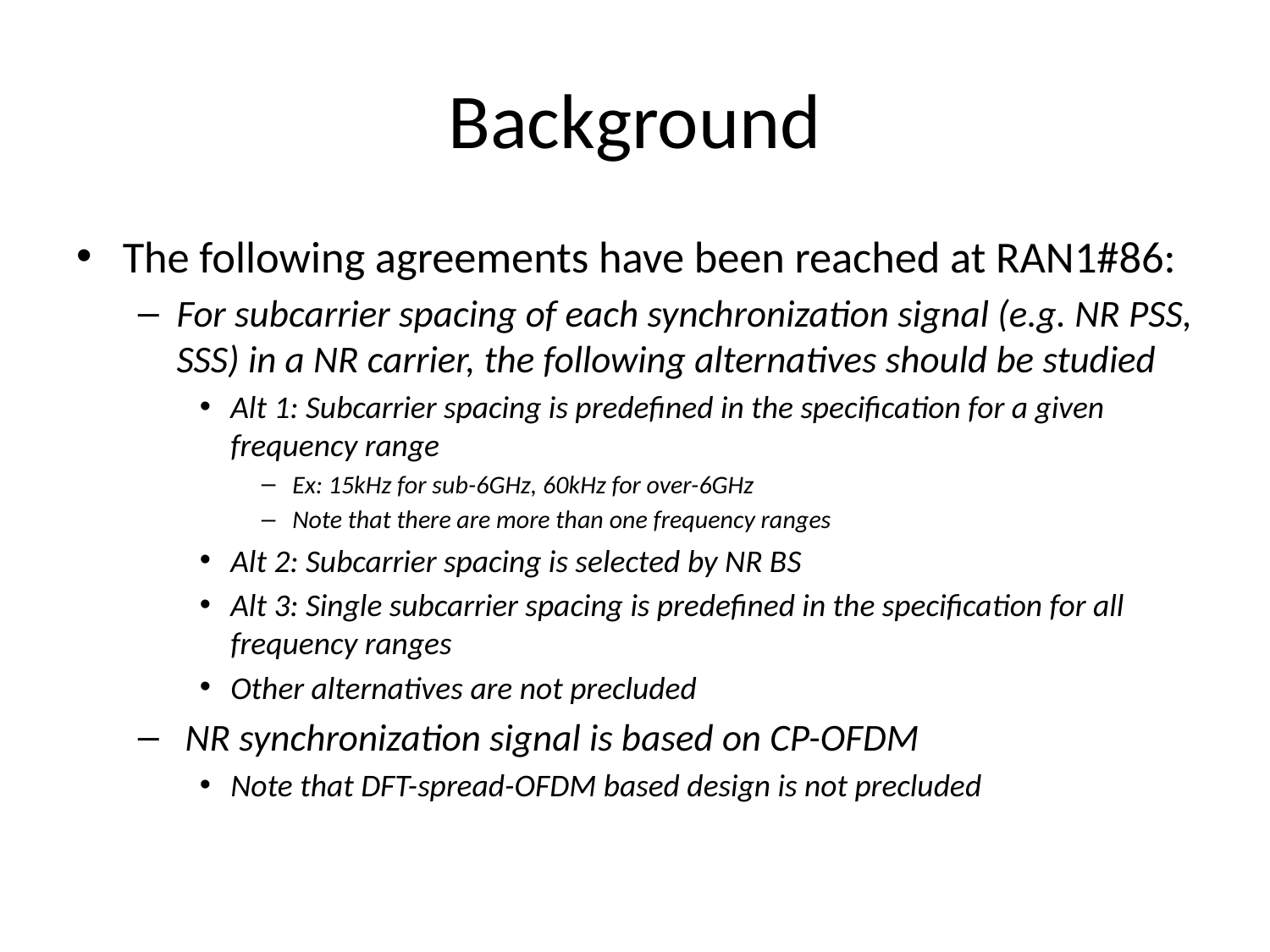

# Background
The following agreements have been reached at RAN1#86:
For subcarrier spacing of each synchronization signal (e.g. NR PSS, SSS) in a NR carrier, the following alternatives should be studied
Alt 1: Subcarrier spacing is predefined in the specification for a given frequency range
Ex: 15kHz for sub-6GHz, 60kHz for over-6GHz
Note that there are more than one frequency ranges
Alt 2: Subcarrier spacing is selected by NR BS
Alt 3: Single subcarrier spacing is predefined in the specification for all frequency ranges
Other alternatives are not precluded
 NR synchronization signal is based on CP-OFDM
Note that DFT-spread-OFDM based design is not precluded